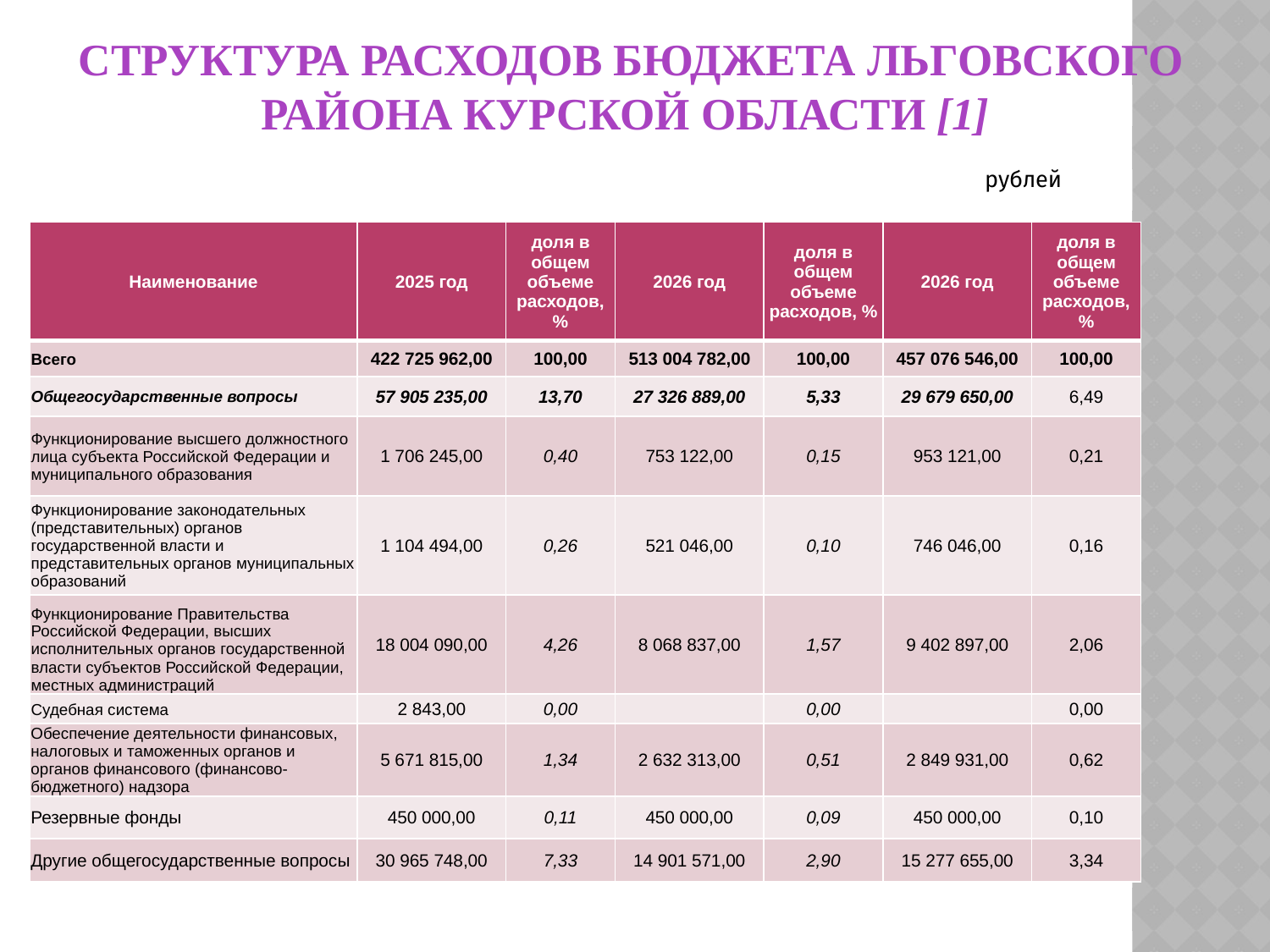

# СТРУКТУРА РАСХОДОВ БЮДЖЕТА ЛЬГОВСКОГО РАЙОНА КУРСКОЙ ОБЛАСТИ [1]
рублей
| Наименование | 2025 год | доля в общем объеме расходов, % | 2026 год | доля в общем объеме расходов, % | 2026 год | доля в общем объеме расходов, % |
| --- | --- | --- | --- | --- | --- | --- |
| Всего | 422 725 962,00 | 100,00 | 513 004 782,00 | 100,00 | 457 076 546,00 | 100,00 |
| Общегосударственные вопросы | 57 905 235,00 | 13,70 | 27 326 889,00 | 5,33 | 29 679 650,00 | 6,49 |
| Функционирование высшего должностного лица субъекта Российской Федерации и муниципального образования | 1 706 245,00 | 0,40 | 753 122,00 | 0,15 | 953 121,00 | 0,21 |
| Функционирование законодательных (представительных) органов государственной власти и представительных органов муниципальных образований | 1 104 494,00 | 0,26 | 521 046,00 | 0,10 | 746 046,00 | 0,16 |
| Функционирование Правительства Российской Федерации, высших исполнительных органов государственной власти субъектов Российской Федерации, местных администраций | 18 004 090,00 | 4,26 | 8 068 837,00 | 1,57 | 9 402 897,00 | 2,06 |
| Судебная система | 2 843,00 | 0,00 |  | 0,00 |  | 0,00 |
| Обеспечение деятельности финансовых, налоговых и таможенных органов и органов финансового (финансово-бюджетного) надзора | 5 671 815,00 | 1,34 | 2 632 313,00 | 0,51 | 2 849 931,00 | 0,62 |
| Резервные фонды | 450 000,00 | 0,11 | 450 000,00 | 0,09 | 450 000,00 | 0,10 |
| Другие общегосударственные вопросы | 30 965 748,00 | 7,33 | 14 901 571,00 | 2,90 | 15 277 655,00 | 3,34 |